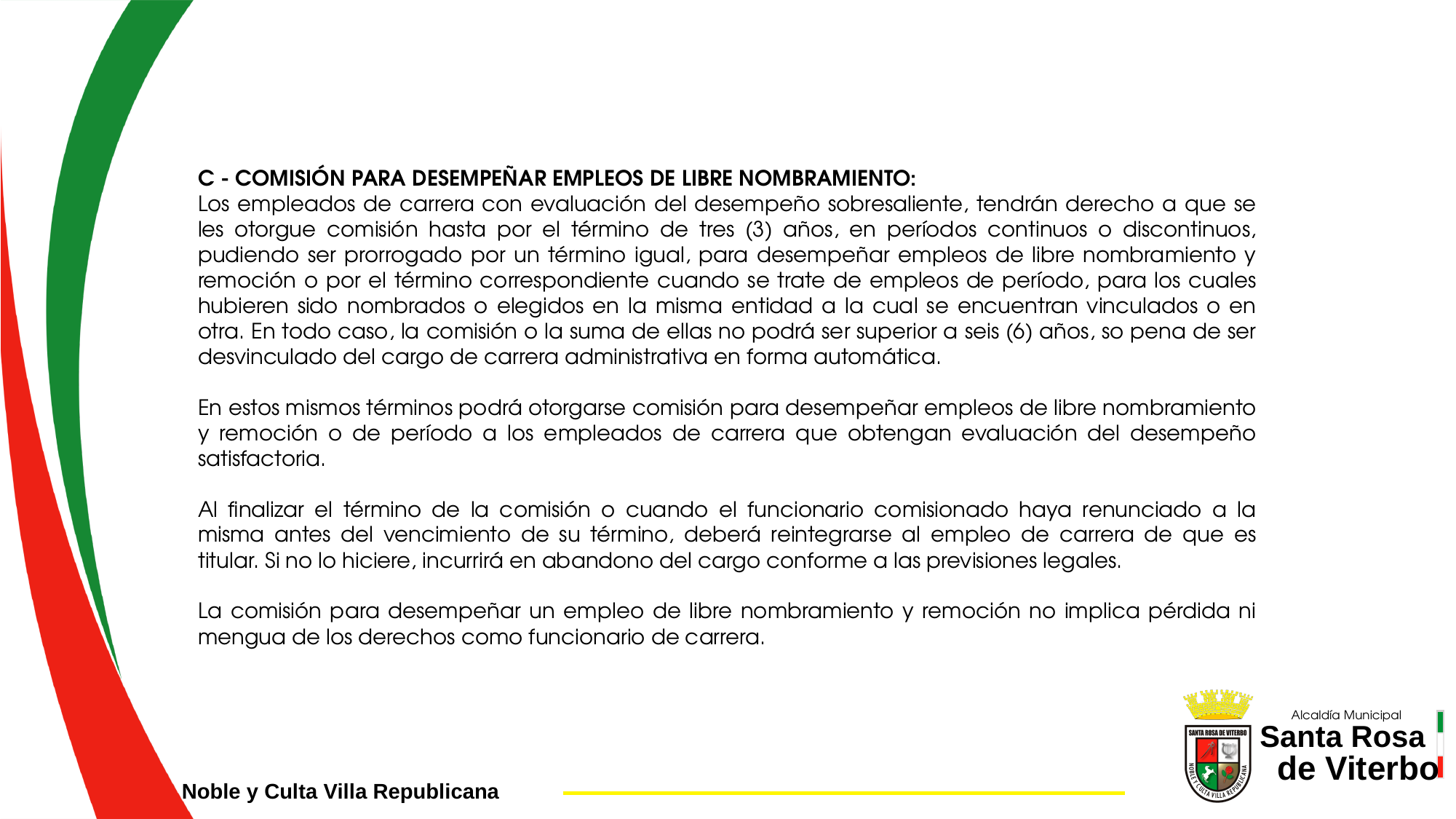

C - COMISIÓN PARA DESEMPEÑAR EMPLEOS DE LIBRE NOMBRAMIENTO:
Los empleados de carrera con evaluación del desempeño sobresaliente, tendrán derecho a que se les otorgue comisión hasta por el término de tres (3) años, en períodos continuos o discontinuos, pudiendo ser prorrogado por un término igual, para desempeñar empleos de libre nombramiento y remoción o por el término correspondiente cuando se trate de empleos de período, para los cuales hubieren sido nombrados o elegidos en la misma entidad a la cual se encuentran vinculados o en otra. En todo caso, la comisión o la suma de ellas no podrá ser superior a seis (6) años, so pena de ser desvinculado del cargo de carrera administrativa en forma automática.

En estos mismos términos podrá otorgarse comisión para desempeñar empleos de libre nombramiento y remoción o de período a los empleados de carrera que obtengan evaluación del desempeño satisfactoria.

Al finalizar el término de la comisión o cuando el funcionario comisionado haya renunciado a la misma antes del vencimiento de su término, deberá reintegrarse al empleo de carrera de que es titular. Si no lo hiciere, incurrirá en abandono del cargo conforme a las previsiones legales.

La comisión para desempeñar un empleo de libre nombramiento y remoción no implica pérdida ni mengua de los derechos como funcionario de carrera.